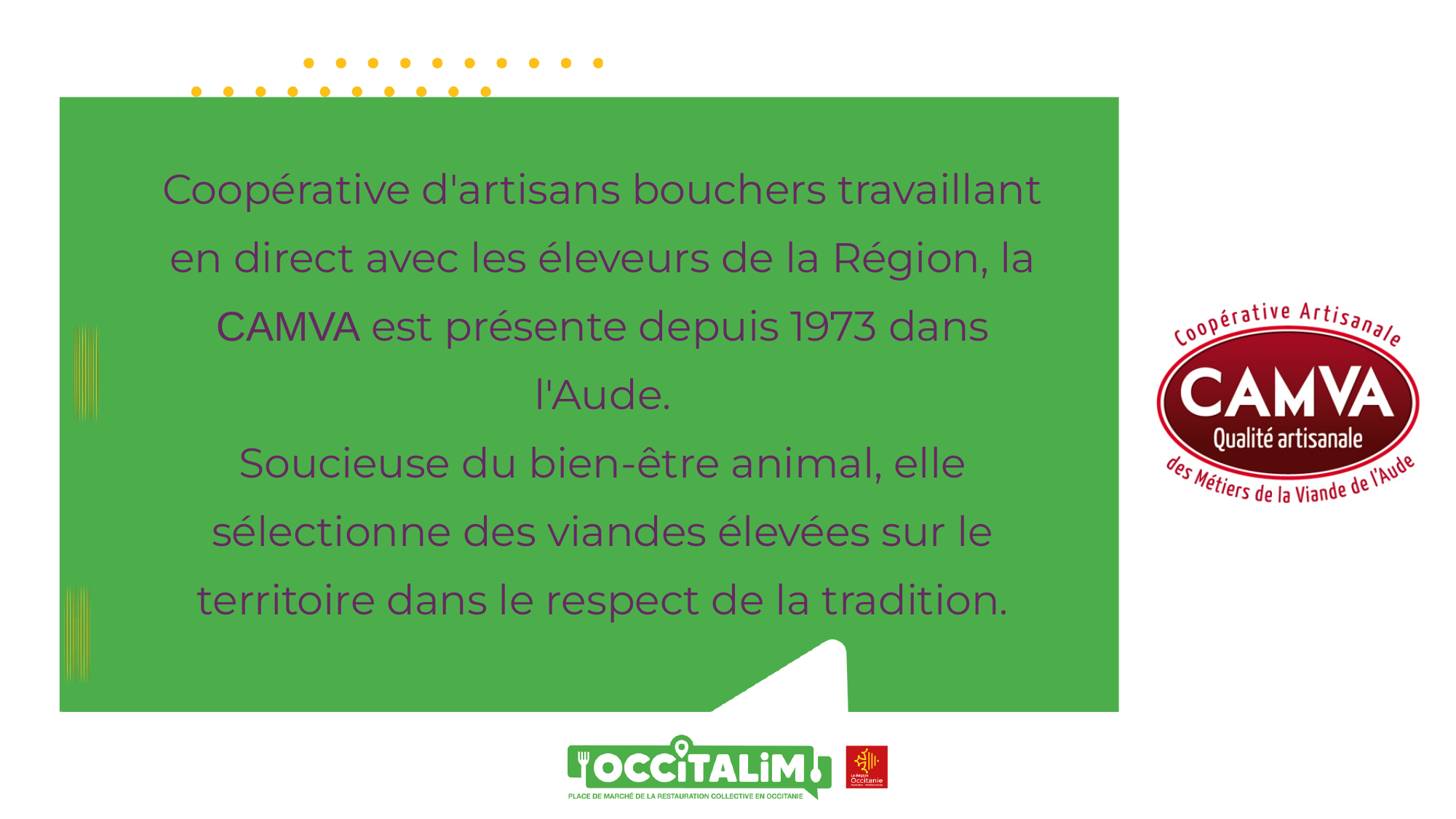

Coopérative d'artisans bouchers travaillant en direct avec les éleveurs de la Région, la CAMVA est présente depuis 1973 dans l'Aude.
Soucieuse du bien-être animal, elle sélectionne des viandes élevées sur le territoire dans le respect de la tradition.